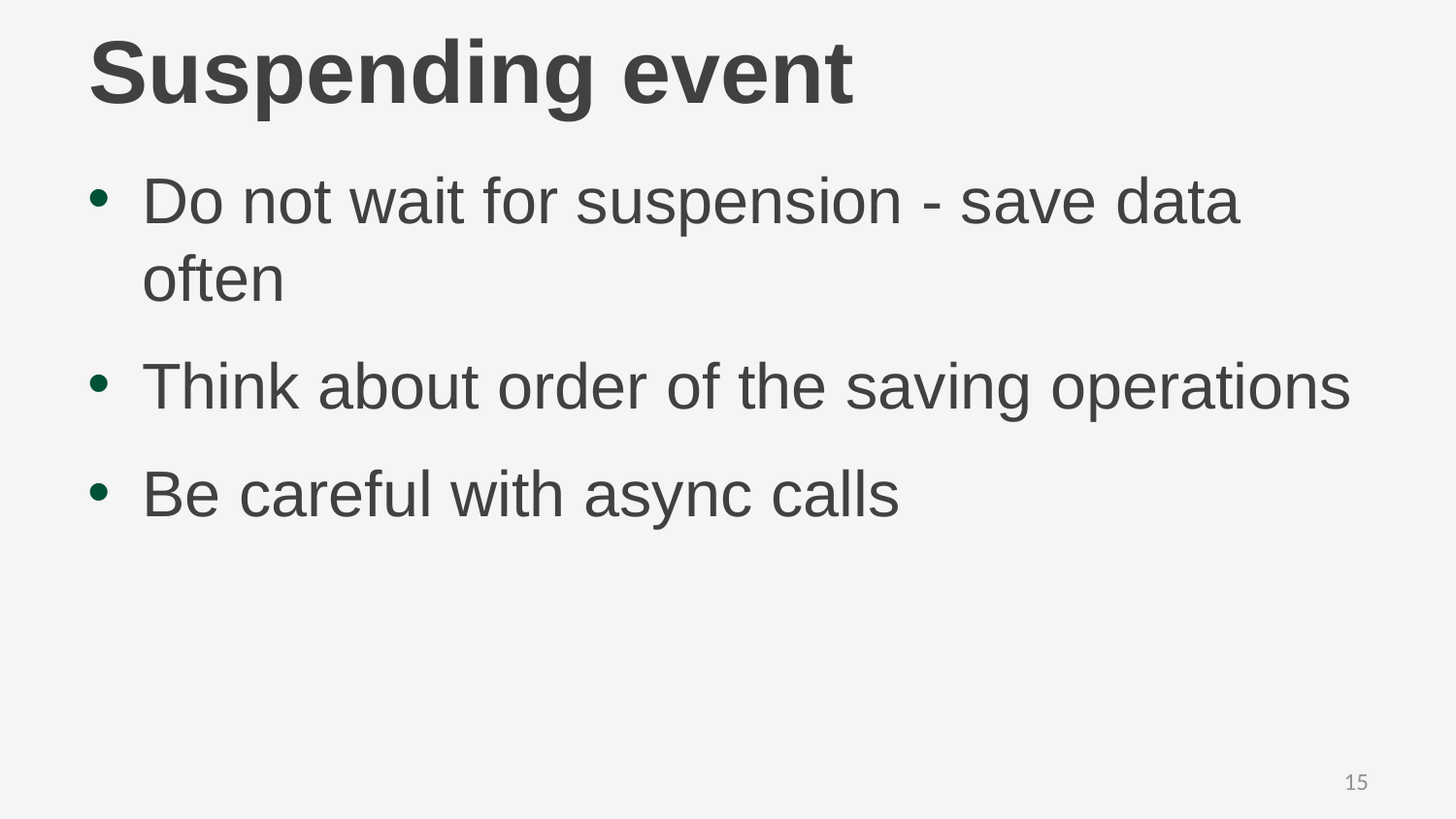

# Suspending event
Do not wait for suspension - save data often
Think about order of the saving operations
Be careful with async calls

15